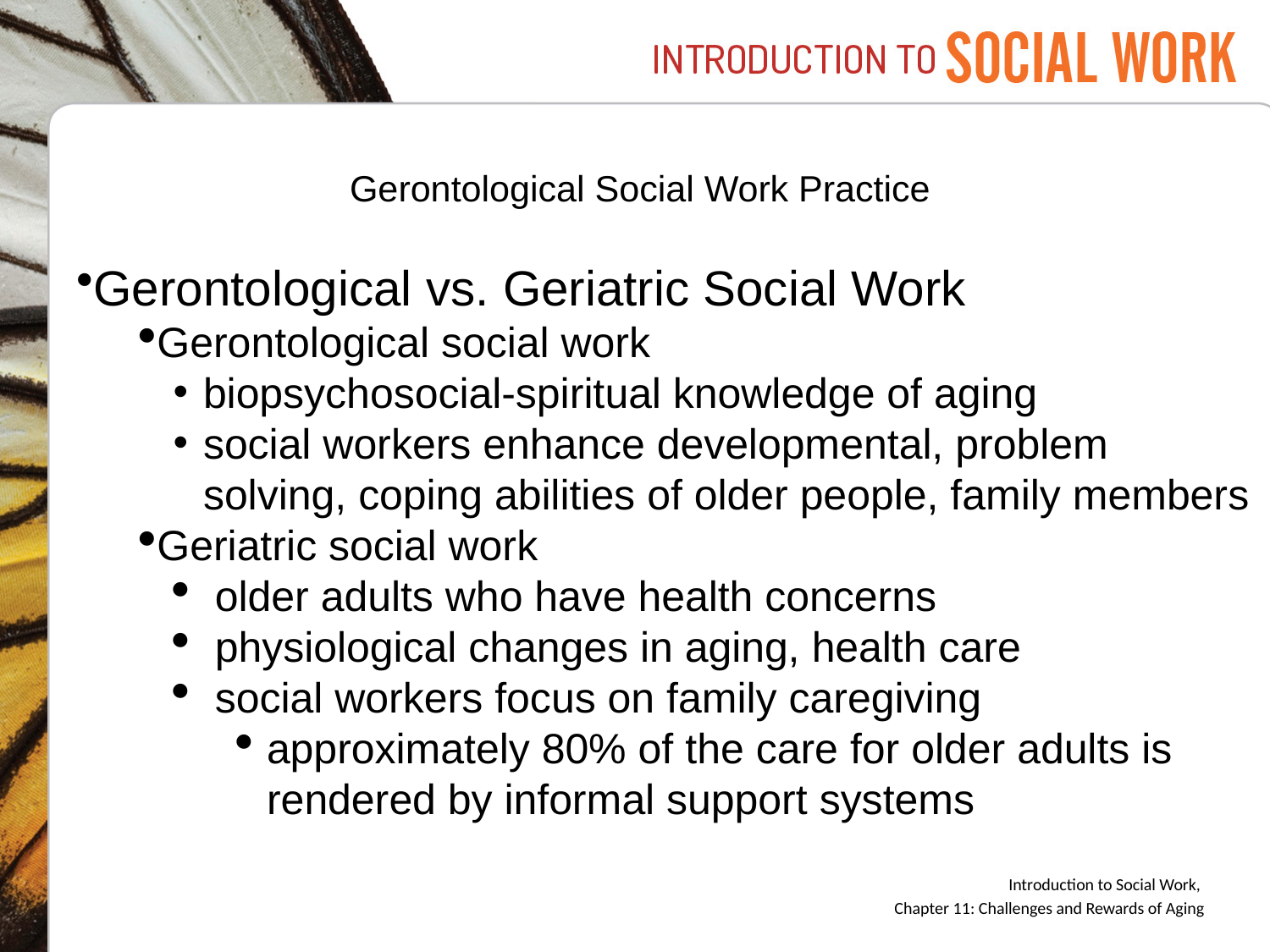

# Gerontological Social Work Practice

Gerontological vs. Geriatric Social Work
Gerontological social work
biopsychosocial-spiritual knowledge of aging
social workers enhance developmental, problem solving, coping abilities of older people, family members
Geriatric social work
 older adults who have health concerns
 physiological changes in aging, health care
 social workers focus on family caregiving
approximately 80% of the care for older adults is rendered by informal support systems
Introduction to Social Work,
Chapter 11: Challenges and Rewards of Aging